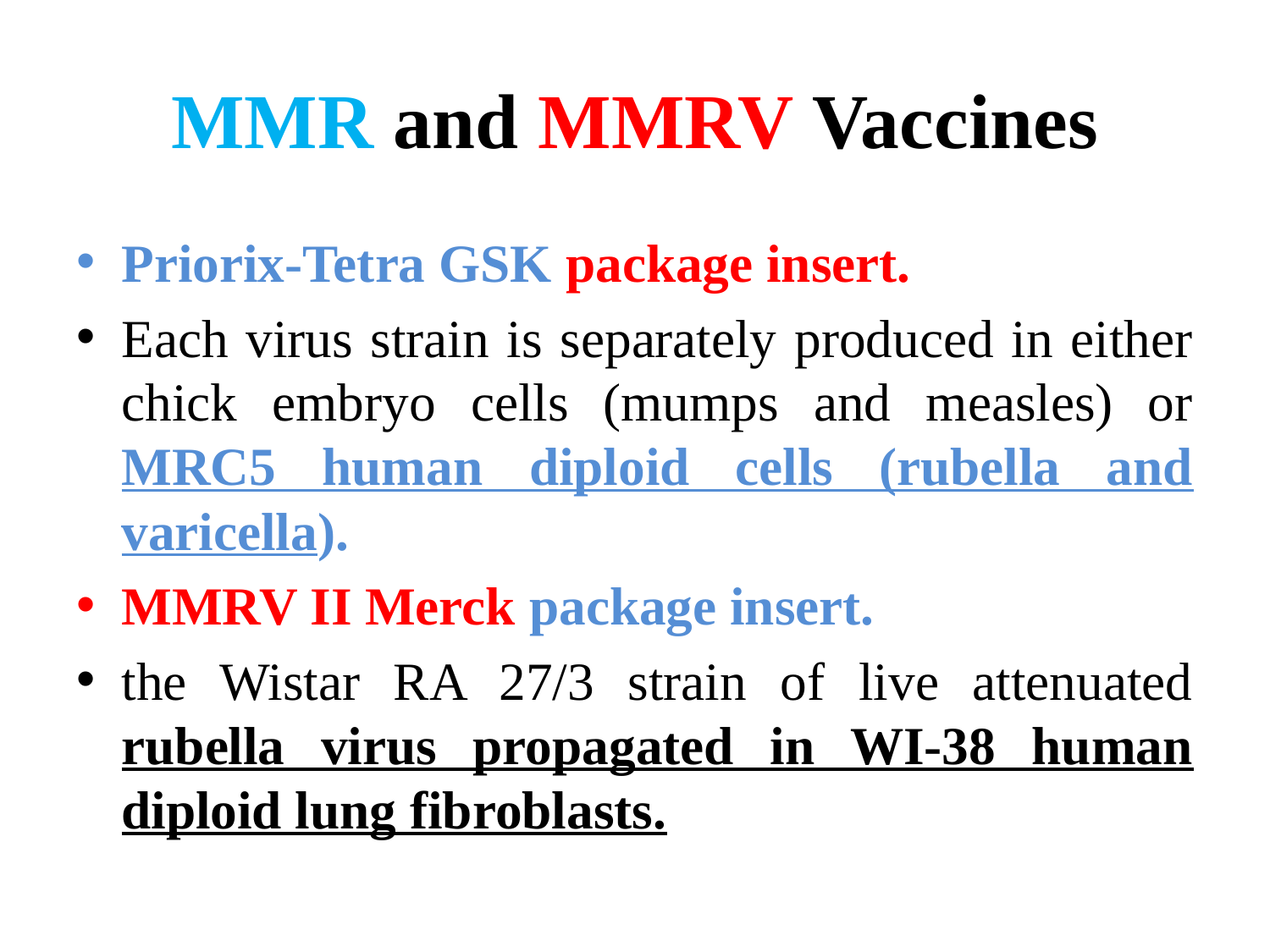

# MMR and MMRV Vaccines
Priorix-Tetra GSK package insert.
Each virus strain is separately produced in either chick embryo cells (mumps and measles) or MRC5 human diploid cells (rubella and varicella).
MMRV II Merck package insert.
the Wistar RA 27/3 strain of live attenuated rubella virus propagated in WI-38 human diploid lung fibroblasts.